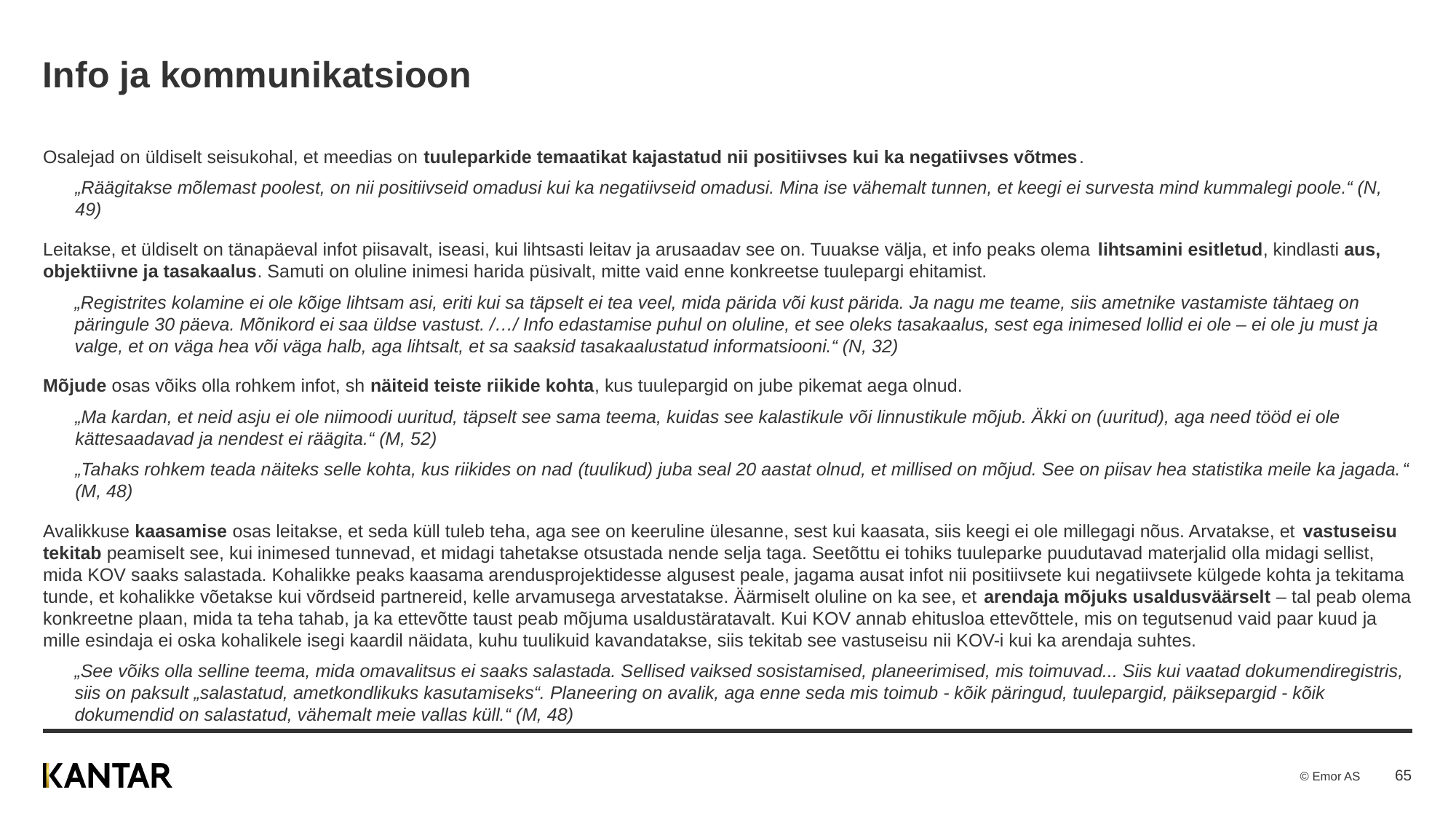

# Info ja kommunikatsioon
Osalejad on üldiselt seisukohal, et meedias on tuuleparkide temaatikat kajastatud nii positiivses kui ka negatiivses võtmes.
„Räägitakse mõlemast poolest, on nii positiivseid omadusi kui ka negatiivseid omadusi. Mina ise vähemalt tunnen, et keegi ei survesta mind kummalegi poole.“ (N, 49)
Leitakse, et üldiselt on tänapäeval infot piisavalt, iseasi, kui lihtsasti leitav ja arusaadav see on. Tuuakse välja, et info peaks olema lihtsamini esitletud, kindlasti aus, objektiivne ja tasakaalus. Samuti on oluline inimesi harida püsivalt, mitte vaid enne konkreetse tuulepargi ehitamist.
„Registrites kolamine ei ole kõige lihtsam asi, eriti kui sa täpselt ei tea veel, mida pärida või kust pärida. Ja nagu me teame, siis ametnike vastamiste tähtaeg on päringule 30 päeva. Mõnikord ei saa üldse vastust. /…/ Info edastamise puhul on oluline, et see oleks tasakaalus, sest ega inimesed lollid ei ole – ei ole ju must ja valge, et on väga hea või väga halb, aga lihtsalt, et sa saaksid tasakaalustatud informatsiooni.“ (N, 32)
Mõjude osas võiks olla rohkem infot, sh näiteid teiste riikide kohta, kus tuulepargid on jube pikemat aega olnud.
„Ma kardan, et neid asju ei ole niimoodi uuritud, täpselt see sama teema, kuidas see kalastikule või linnustikule mõjub. Äkki on (uuritud), aga need tööd ei ole kättesaadavad ja nendest ei räägita.“ (M, 52)
„Tahaks rohkem teada näiteks selle kohta, kus riikides on nad (tuulikud) juba seal 20 aastat olnud, et millised on mõjud. See on piisav hea statistika meile ka jagada.“ (M, 48)
Avalikkuse kaasamise osas leitakse, et seda küll tuleb teha, aga see on keeruline ülesanne, sest kui kaasata, siis keegi ei ole millegagi nõus. Arvatakse, et vastuseisu tekitab peamiselt see, kui inimesed tunnevad, et midagi tahetakse otsustada nende selja taga. Seetõttu ei tohiks tuuleparke puudutavad materjalid olla midagi sellist, mida KOV saaks salastada. Kohalikke peaks kaasama arendusprojektidesse algusest peale, jagama ausat infot nii positiivsete kui negatiivsete külgede kohta ja tekitama tunde, et kohalikke võetakse kui võrdseid partnereid, kelle arvamusega arvestatakse. Äärmiselt oluline on ka see, et arendaja mõjuks usaldusväärselt – tal peab olema konkreetne plaan, mida ta teha tahab, ja ka ettevõtte taust peab mõjuma usaldustäratavalt. Kui KOV annab ehitusloa ettevõttele, mis on tegutsenud vaid paar kuud ja mille esindaja ei oska kohalikele isegi kaardil näidata, kuhu tuulikuid kavandatakse, siis tekitab see vastuseisu nii KOV-i kui ka arendaja suhtes.
„See võiks olla selline teema, mida omavalitsus ei saaks salastada. Sellised vaiksed sosistamised, planeerimised, mis toimuvad... Siis kui vaatad dokumendiregistris, siis on paksult „salastatud, ametkondlikuks kasutamiseks“. Planeering on avalik, aga enne seda mis toimub - kõik päringud, tuulepargid, päiksepargid - kõik dokumendid on salastatud, vähemalt meie vallas küll.“ (M, 48)

65